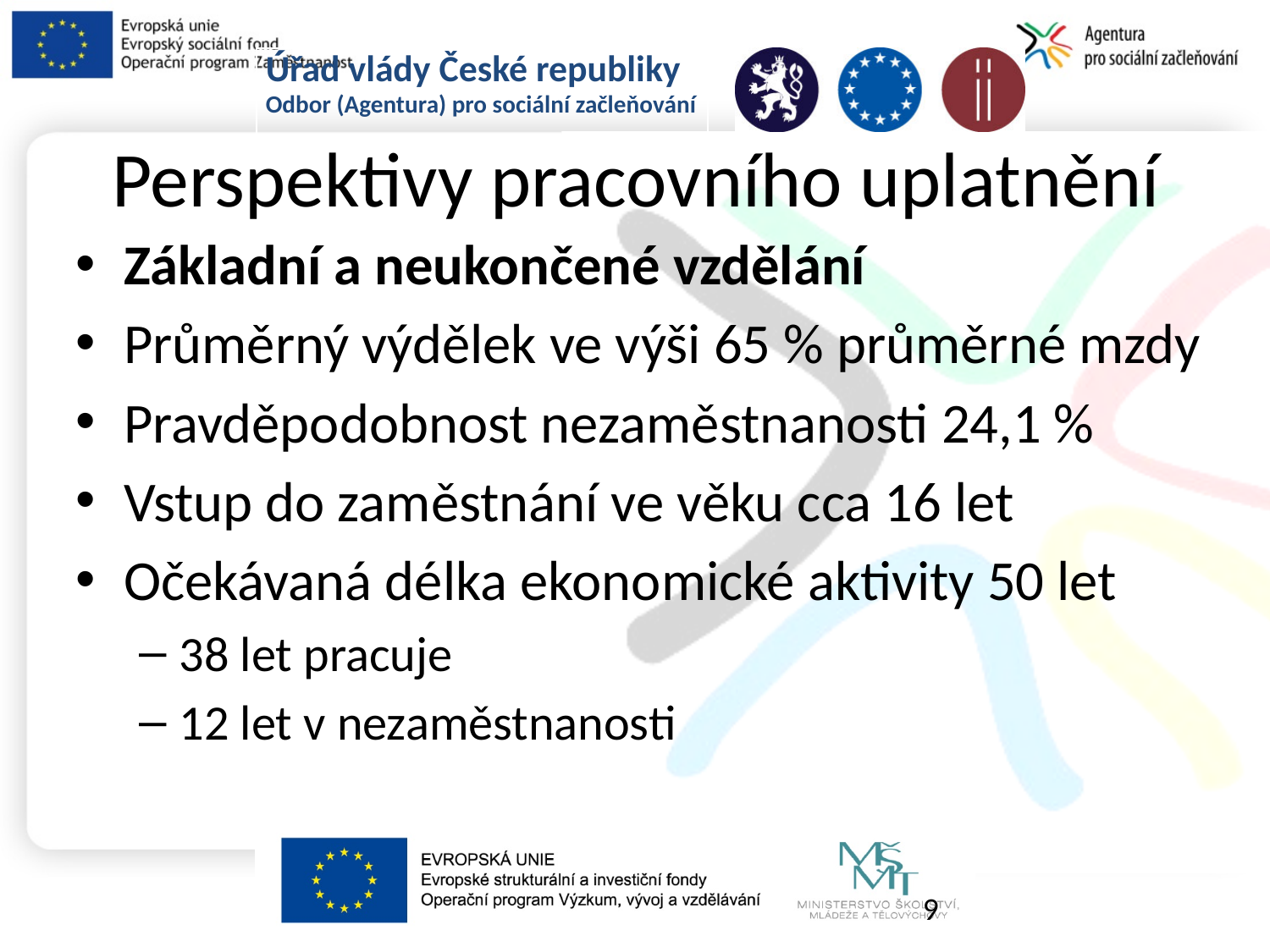

# Perspektivy pracovního uplatnění
Základní a neukončené vzdělání
Průměrný výdělek ve výši 65 % průměrné mzdy
Pravděpodobnost nezaměstnanosti 24,1 %
Vstup do zaměstnání ve věku cca 16 let
Očekávaná délka ekonomické aktivity 50 let
38 let pracuje
12 let v nezaměstnanosti

9